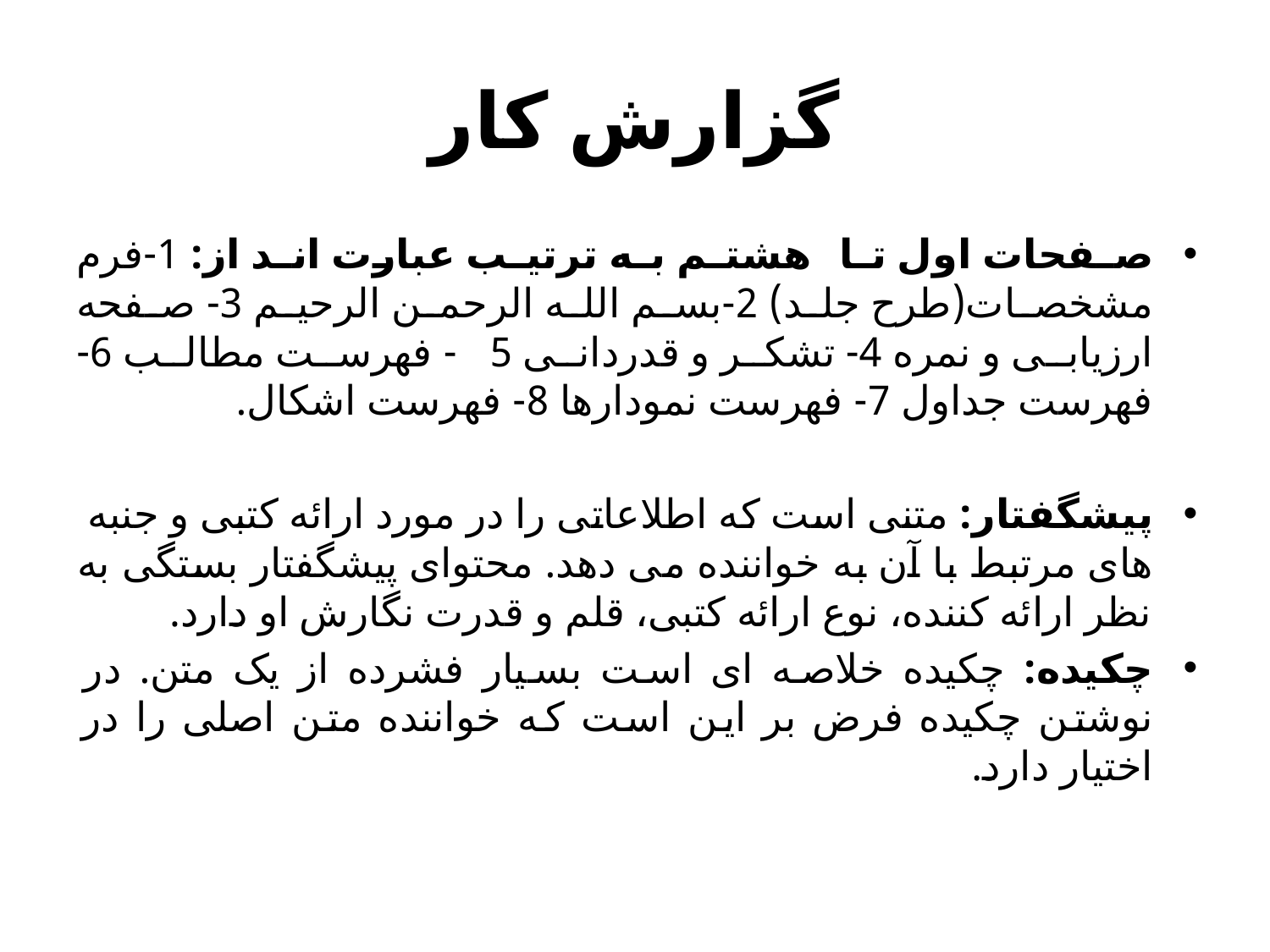

# گزارش كار
صفحات اول تا هشتم به ترتيب عبارت اند از: 1-فرم مشخصات(طرح جلد) 2-بسم الله الرحمن الرحيم 3- صفحه ارزیابی و نمره 4- تشكر و قدردانی 5 - فهرست مطالب 6-فهرست جداول 7- فهرست نمودارها 8- فهرست اشکال.

پیشگفتار: متنی است که اطلاعاتی را در مورد ارائه کتبی و جنبه  های مرتبط با آن به خواننده می دهد. محتوای پیشگفتار بستگی به نظر ارائه کننده، نوع ارائه کتبی، قلم و قدرت نگارش او دارد.
چکیده: چکیده خلاصه ای است بسیار فشرده از یک متن. در نوشتن چکیده فرض بر این است که خواننده متن اصلی را در اختیار دارد.